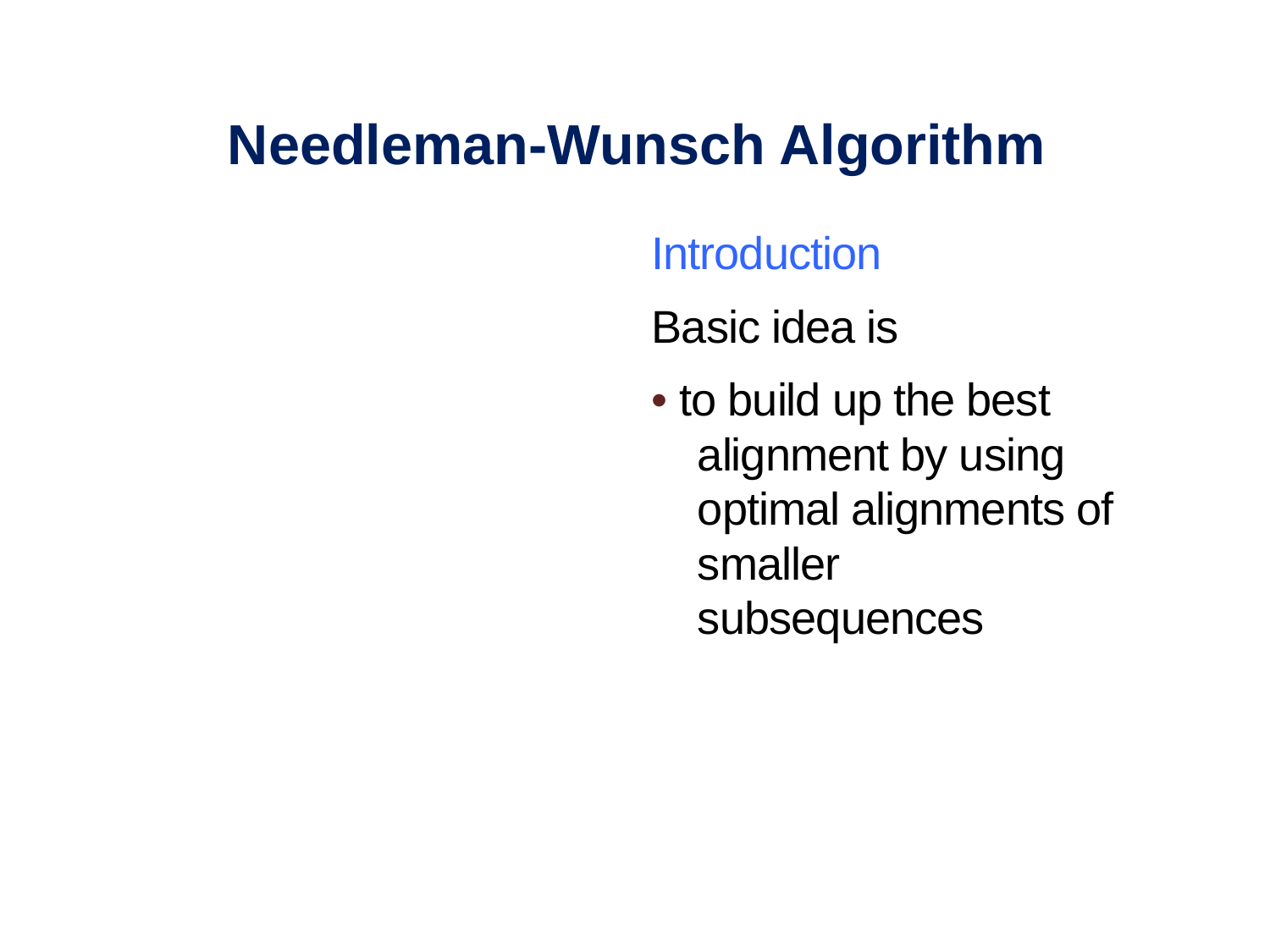

Needleman-Wunsch Algorithm
Introduction
Basic idea is
• to build up the best alignment by using optimal alignments of smaller subsequences